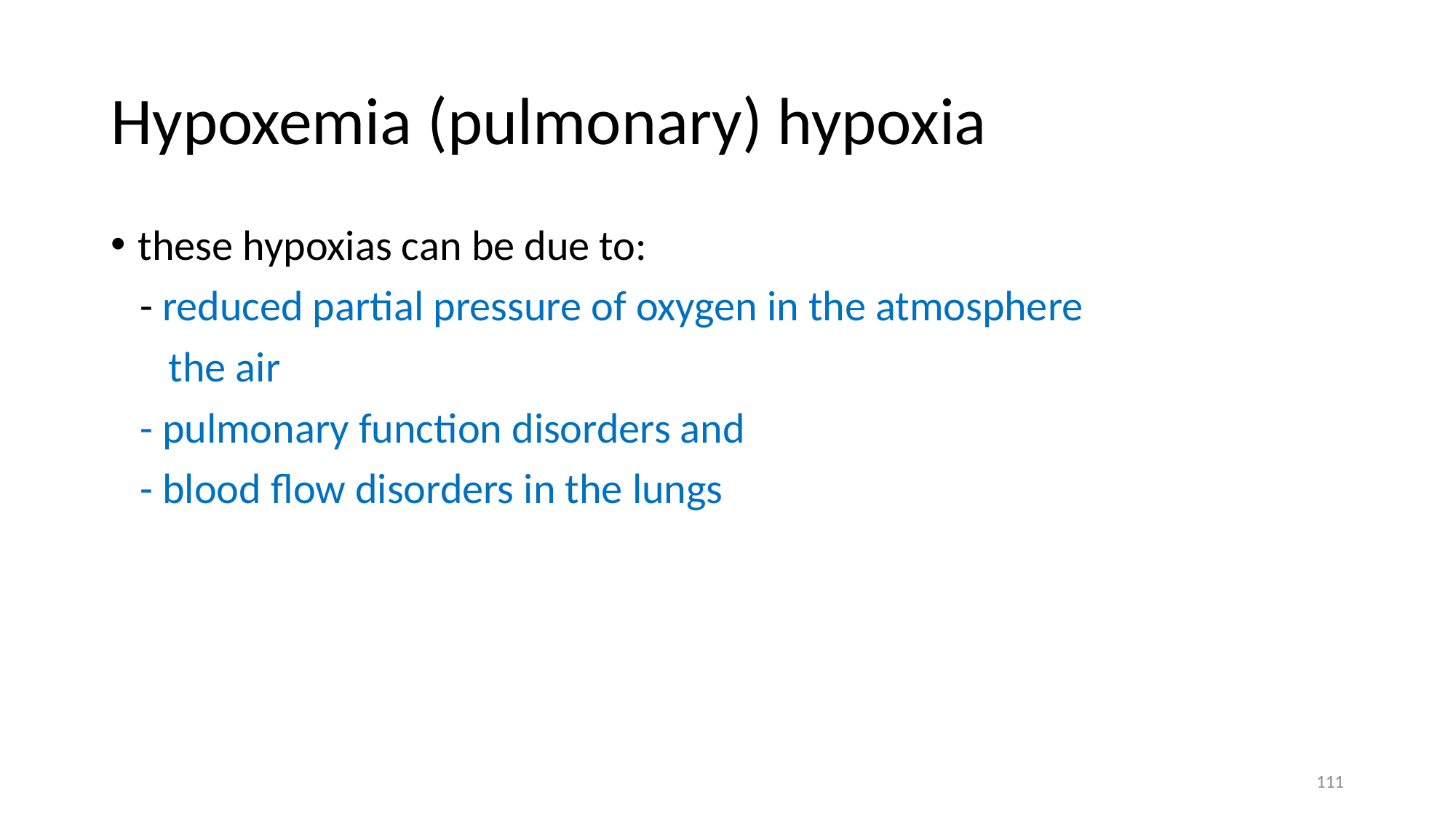

# Hypoxemia (pulmonary) hypoxia
these hypoxias can be due to:
   - reduced partial pressure of oxygen in the atmosphere
      the air
   - pulmonary function disorders and
   - blood flow disorders in the lungs
111